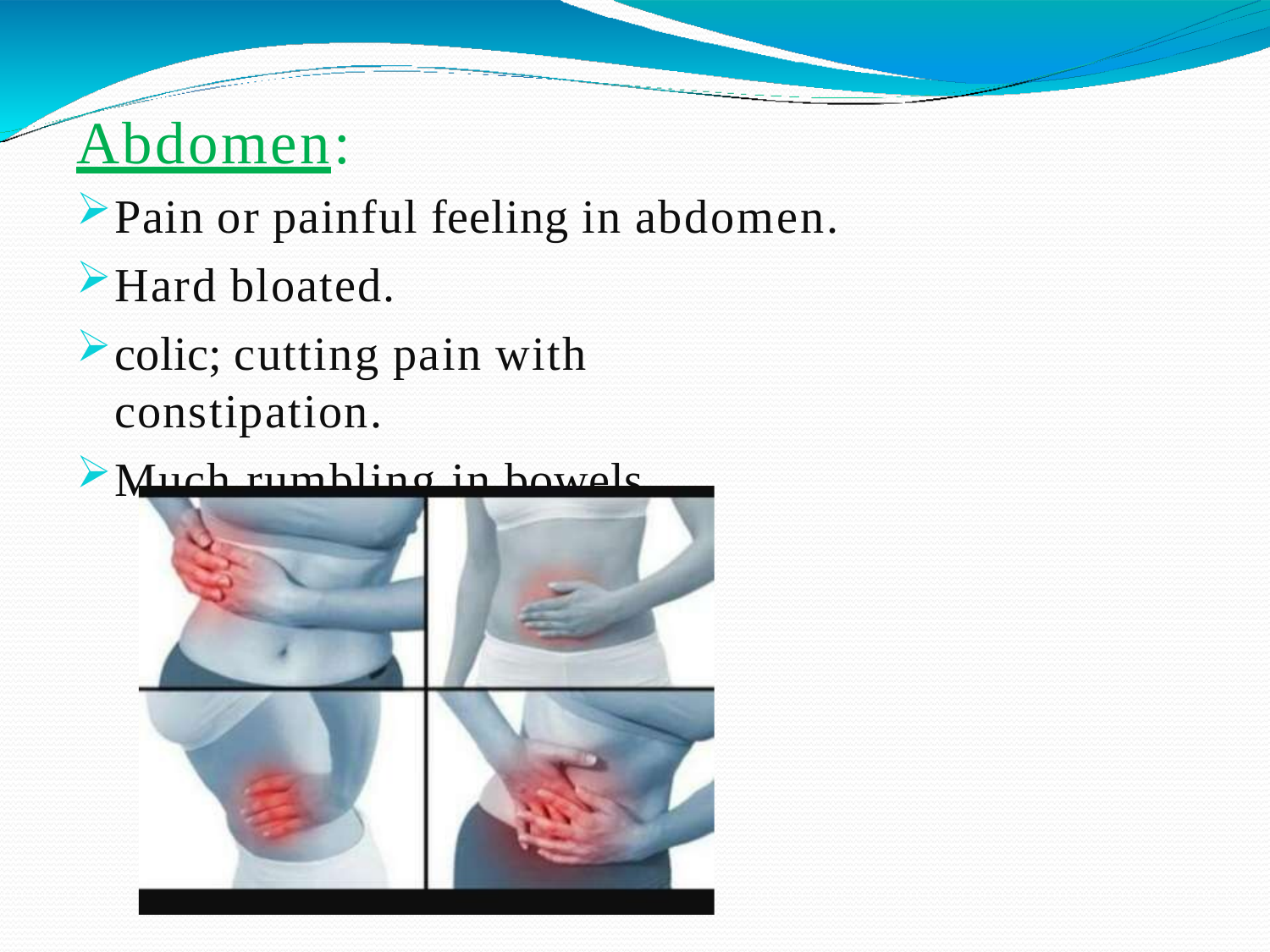

# Abdomen:
Pain or painful feeling in abdomen.
Hard bloated.
colic; cutting pain with constipation.
Much rumbling in bowels.